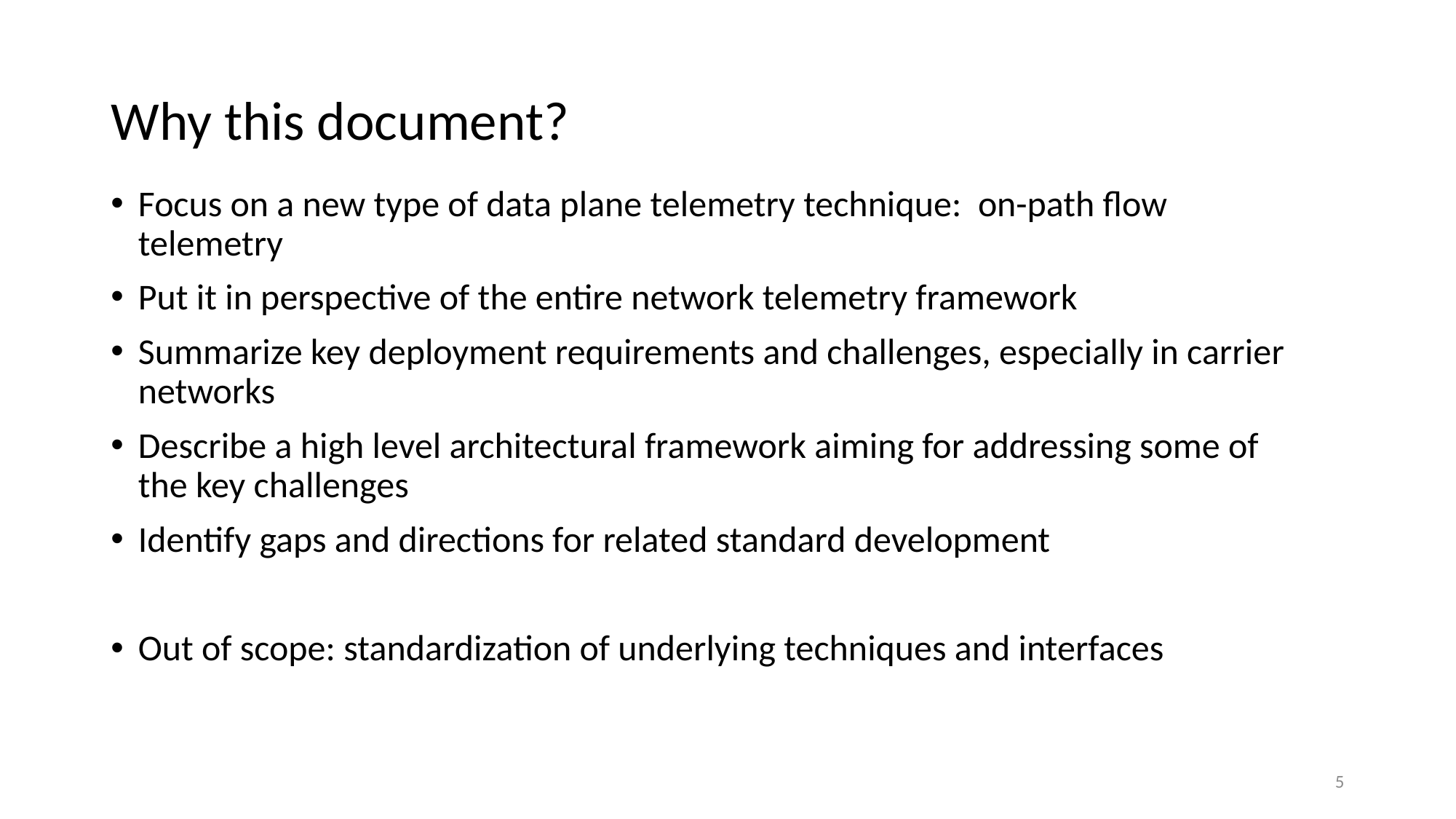

# Why this document?
Focus on a new type of data plane telemetry technique:  on-path flow telemetry
Put it in perspective of the entire network telemetry framework
Summarize key deployment requirements and challenges, especially in carrier networks
Describe a high level architectural framework aiming for addressing some of the key challenges
Identify gaps and directions for related standard development

Out of scope: standardization of underlying techniques and interfaces
5